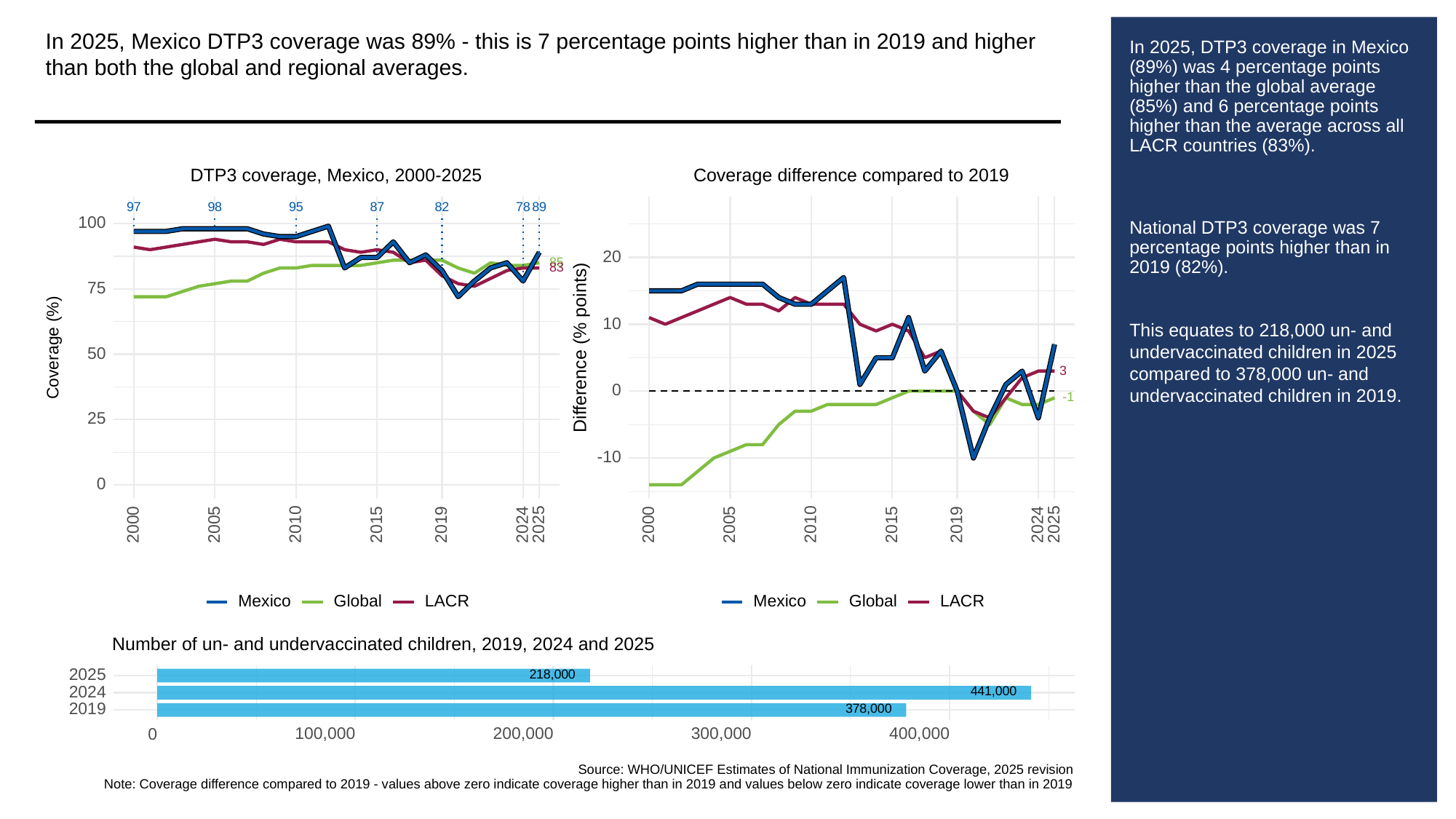

In 2025, Mexico DTP3 coverage was 89% - this is 7 percentage points higher than in 2019 and higher than both the global and regional averages.
# In 2025, DTP3 coverage in Mexico (89%) was 4 percentage points higher than the global average (85%) and 6 percentage points higher than the average across all LACR countries (83%).

National DTP3 coverage was 7 percentage points higher than in 2019 (82%).

This equates to 218,000 un- and undervaccinated children in 2025 compared to 378,000 un- and undervaccinated children in 2019.

Coverage difference compared to 2019
DTP3 coverage, Mexico, 2000-2025

97
98
95
87
82
78
89
100

20

85

83

75

10

Difference (% points)
Coverage (%)
50

3
0

-1
25

-10

0

2000
2005
2010
2015
2019
2024
2025
2000
2005
2010
2015
2019
2024
2025
Global
LACR
Global
LACR
Mexico
Mexico

Number of un- and undervaccinated children, 2019, 2024 and 2025

218,000
2025

441,000
2024

378,000
2019

100,000
200,000
300,000
400,000
0
Source: WHO/UNICEF Estimates of National Immunization Coverage, 2025 revision
Note: Coverage difference compared to 2019 - values above zero indicate coverage higher than in 2019 and values below zero indicate coverage lower than in 2019